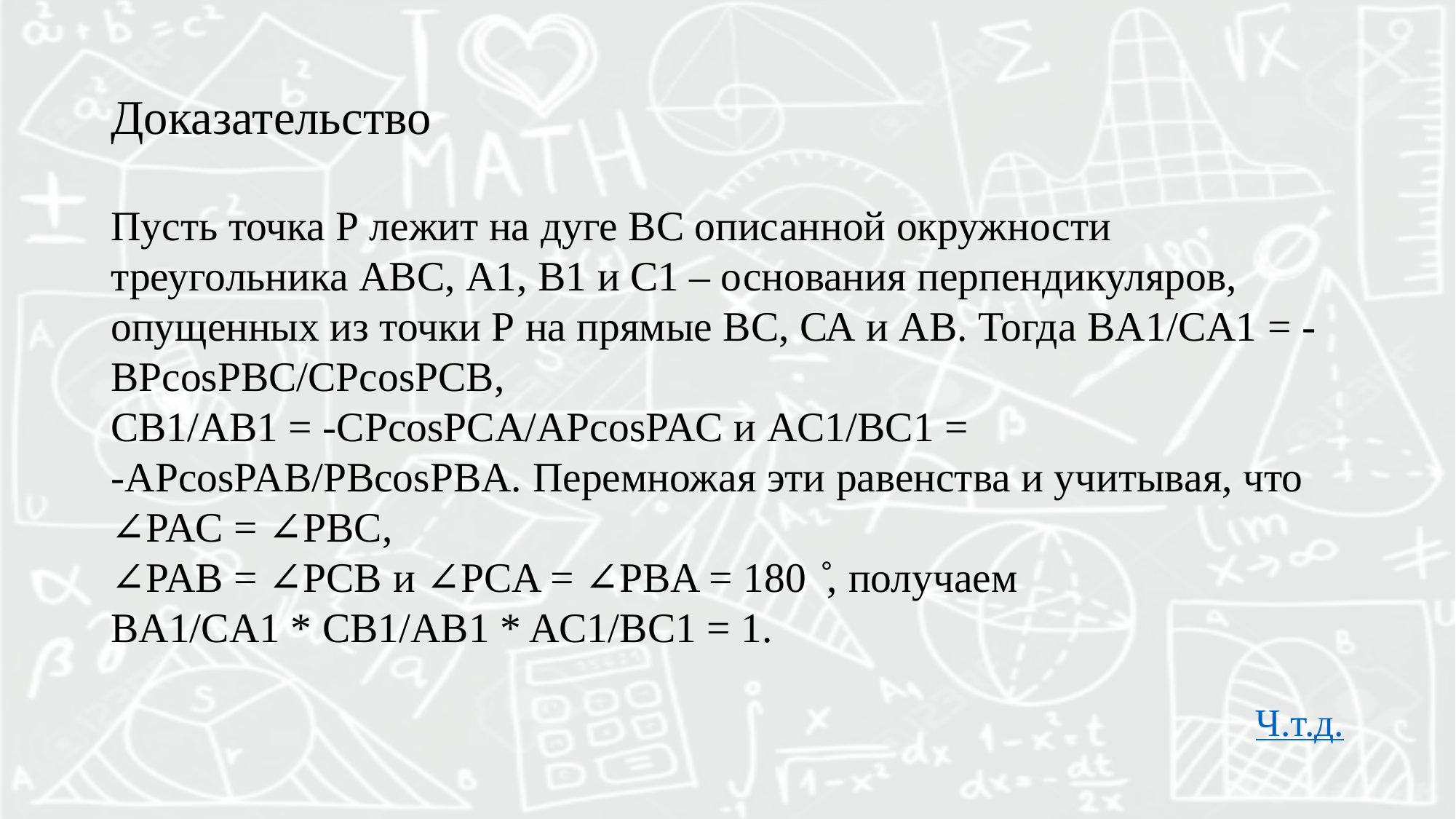

# Доказательство
Пусть точка Р лежит на дуге ВС описанной окружности треугольника АВС, А1, В1 и С1 – основания перпендикуляров, опущенных из точки Р на прямые ВС, СА и АВ. Тогда BA1/CA1 = -BPcosPBC/CPcosPCB,
CB1/AB1 = -CPcosPCA/APcosPAC и AC1/BC1 = -APcosPAB/PBcosPBA. Перемножая эти равенства и учитывая, что ∠PAC = ∠PBC,
∠PAB = ∠PCB и ∠PCA = ∠PBA = 180  ̊, получаем
BA1/CA1 * CB1/AB1 * AC1/BC1 = 1.

Ч.т.д.